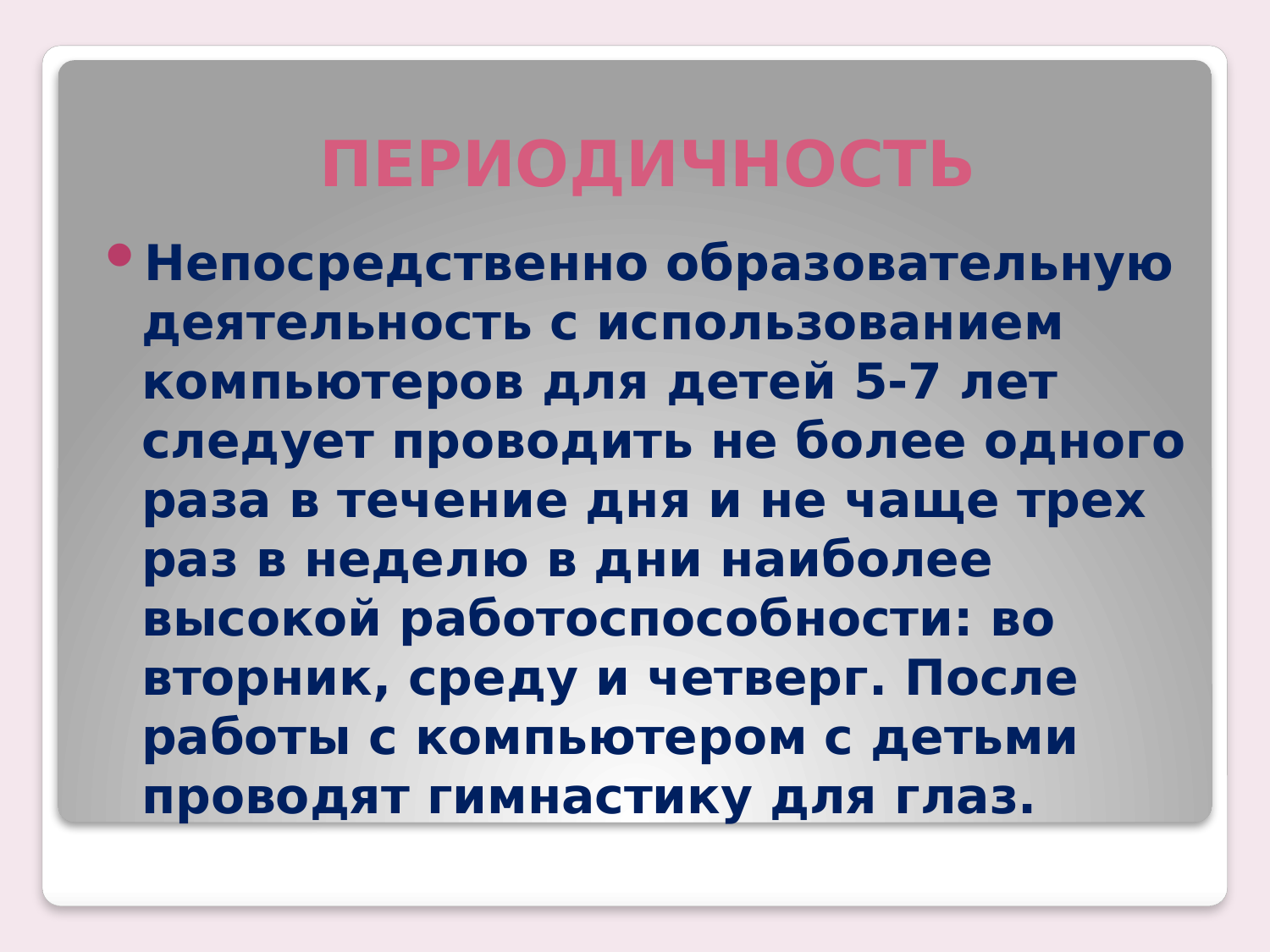

# ПЕРИОДИЧНОСТЬ
Непосредственно образовательную деятельность с использованием компьютеров для детей 5-7 лет следует проводить не более одного раза в течение дня и не чаще трех раз в неделю в дни наиболее высокой работоспособности: во вторник, среду и четверг. После работы с компьютером с детьми проводят гимнастику для глаз.